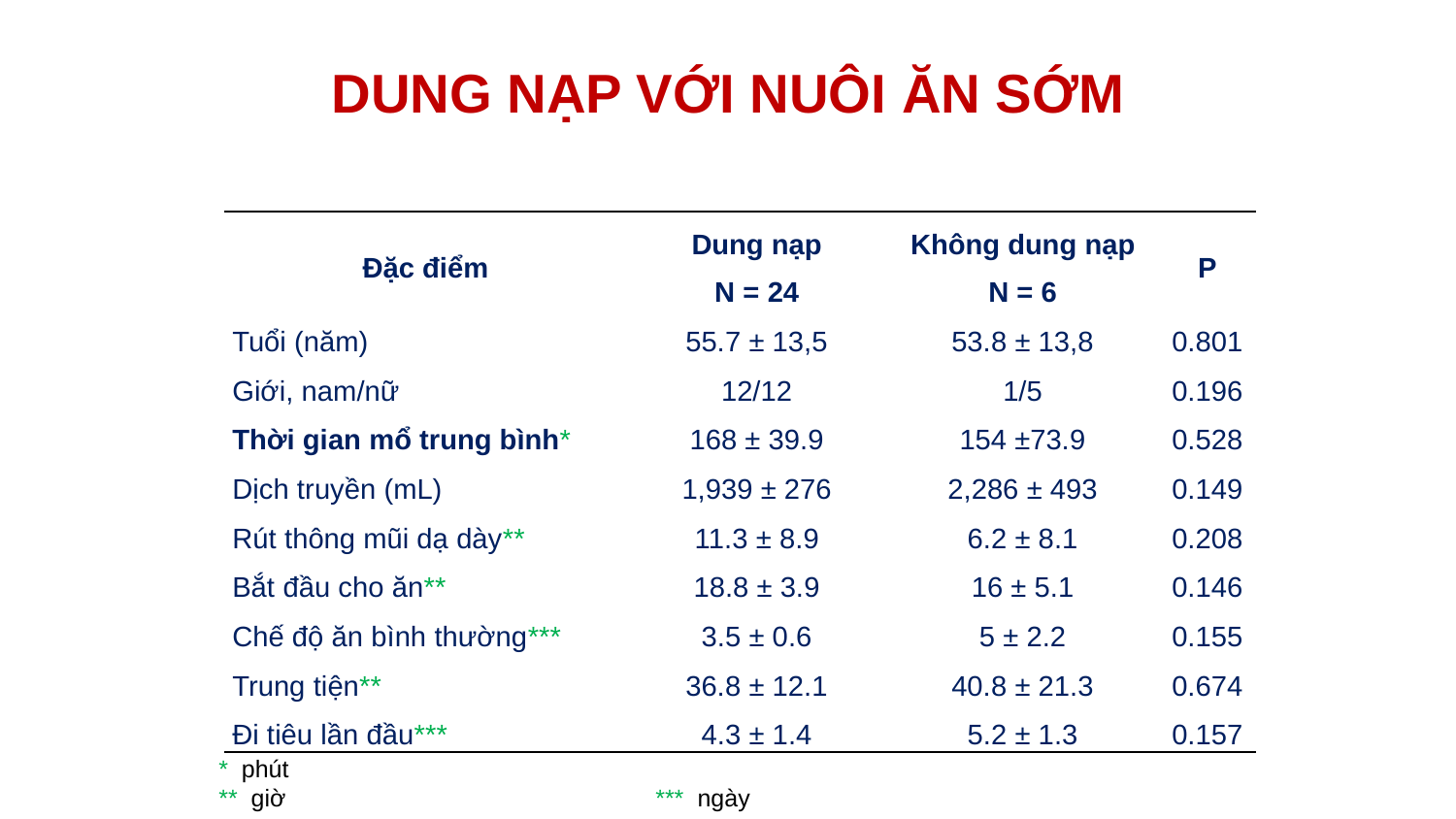

DUNG NẠP VỚI NUÔI ĂN SỚM
| Đặc điểm | Dung nạp N = 24 | Không dung nạp N = 6 | P |
| --- | --- | --- | --- |
| Tuổi (năm) | 55.7 ± 13,5 | 53.8 ± 13,8 | 0.801 |
| Giới, nam/nữ | 12/12 | 1/5 | 0.196 |
| Thời gian mổ trung bình\* | 168 ± 39.9 | 154 ±73.9 | 0.528 |
| Dịch truyền (mL) | 1,939 ± 276 | 2,286 ± 493 | 0.149 |
| Rút thông mũi dạ dày\*\* | 11.3 ± 8.9 | 6.2 ± 8.1 | 0.208 |
| Bắt đầu cho ăn\*\* | 18.8 ± 3.9 | 16 ± 5.1 | 0.146 |
| Chế độ ăn bình thường\*\*\* | 3.5 ± 0.6 | 5 ± 2.2 | 0.155 |
| Trung tiện\*\* | 36.8 ± 12.1 | 40.8 ± 21.3 | 0.674 |
| Đi tiêu lần đầu\*\*\* | 4.3 ± 1.4 | 5.2 ± 1.3 | 0.157 |
*  phút
**  giờ			***  ngày